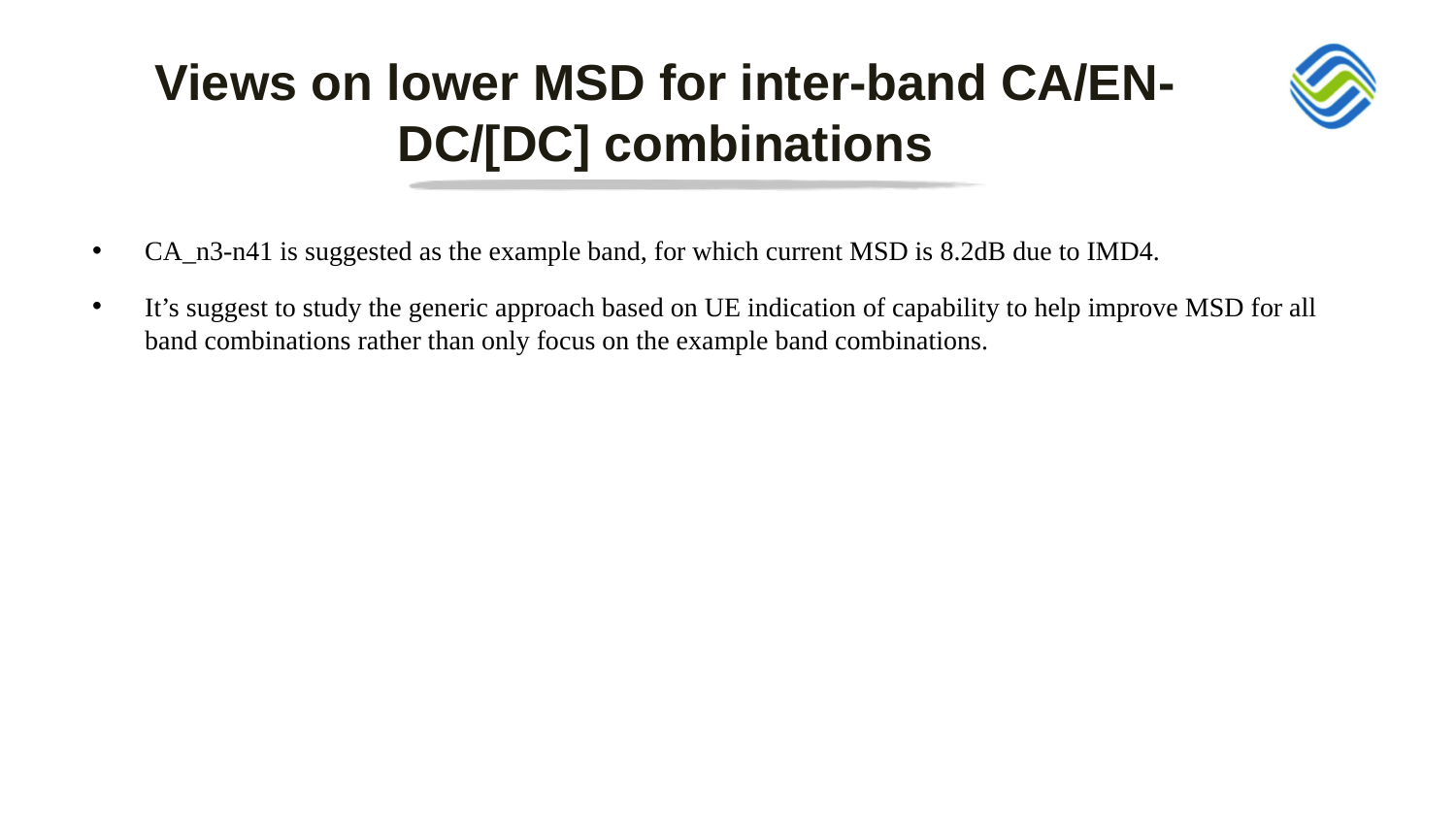

# Views on lower MSD for inter-band CA/EN-DC/[DC] combinations
CA_n3-n41 is suggested as the example band, for which current MSD is 8.2dB due to IMD4.
It’s suggest to study the generic approach based on UE indication of capability to help improve MSD for all band combinations rather than only focus on the example band combinations.